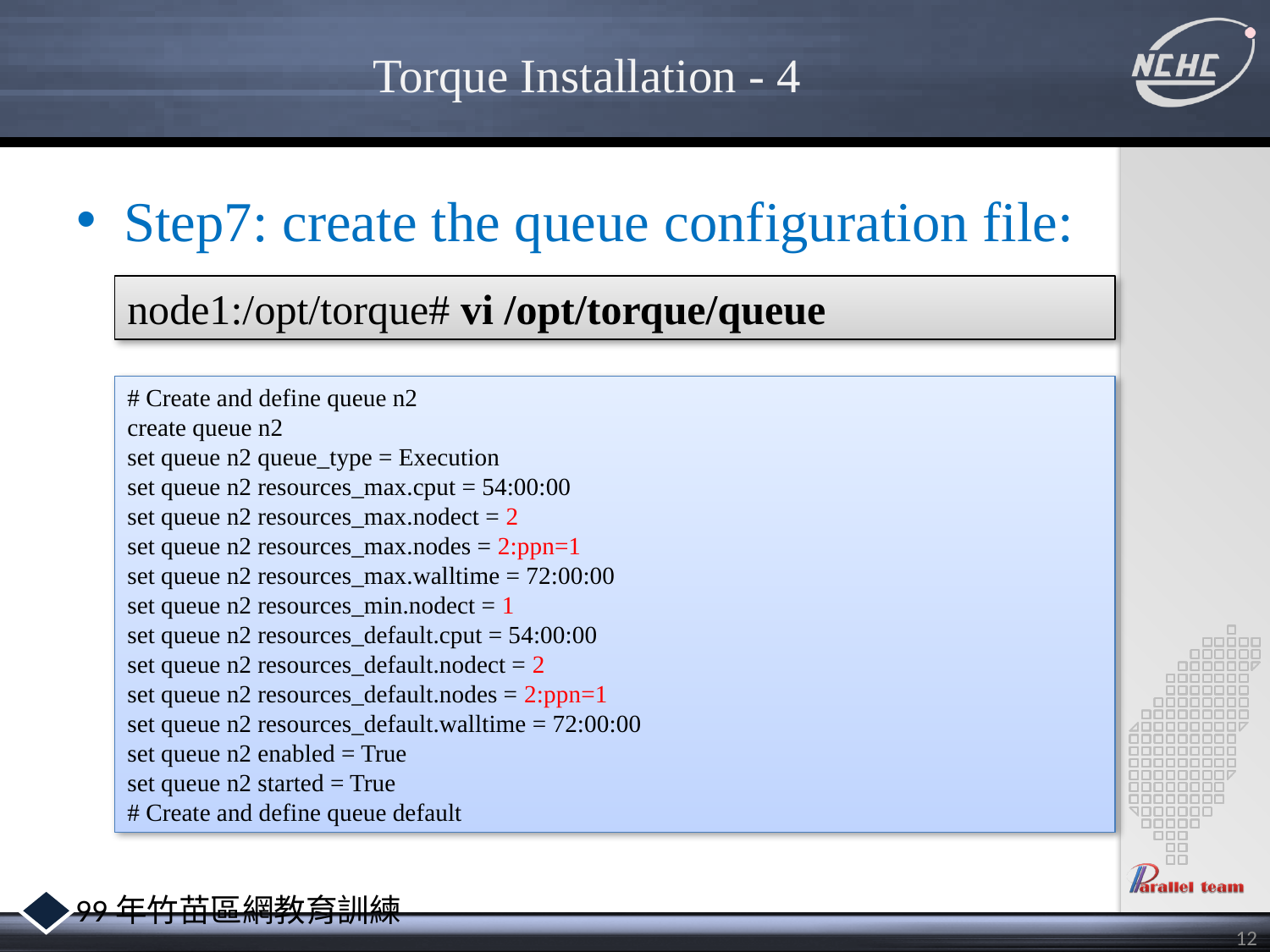

# Torque Installation - 4
Step7: create the queue configuration file:
node1:/opt/torque# vi /opt/torque/queue
# Create and define queue n2
create queue n2
set queue n2 queue_type = Execution
set queue n2 resources_max.cput = 54:00:00
set queue n2 resources_max.nodect = 2
set queue n2 resources_max.nodes = 2:ppn=1
set queue n2 resources_max.walltime = 72:00:00
set queue n2 resources_min.nodect = 1
set queue n2 resources_default.cput = 54:00:00
set queue n2 resources_default.nodect = 2
set queue n2 resources_default.nodes = 2:ppn=1
set queue n2 resources_default.walltime = 72:00:00
set queue n2 enabled = True
set queue n2 started = True
# Create and define queue default
12